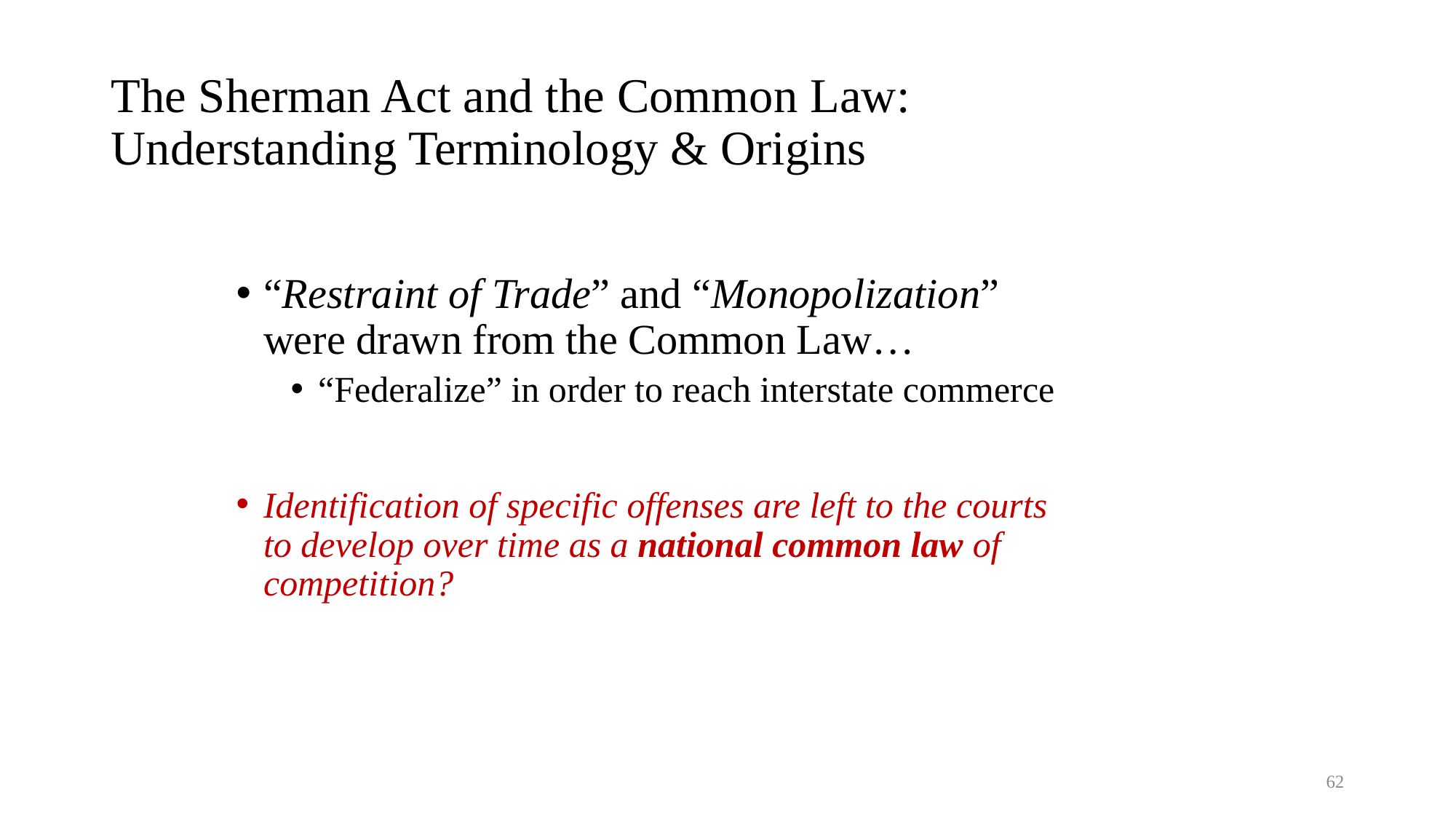

# The Sherman Act and the Common Law: Understanding Terminology & Origins
“Restraint of Trade” and “Monopolization” were drawn from the Common Law…
“Federalize” in order to reach interstate commerce

Identification of specific offenses are left to the courts to develop over time as a national common law of competition?
62